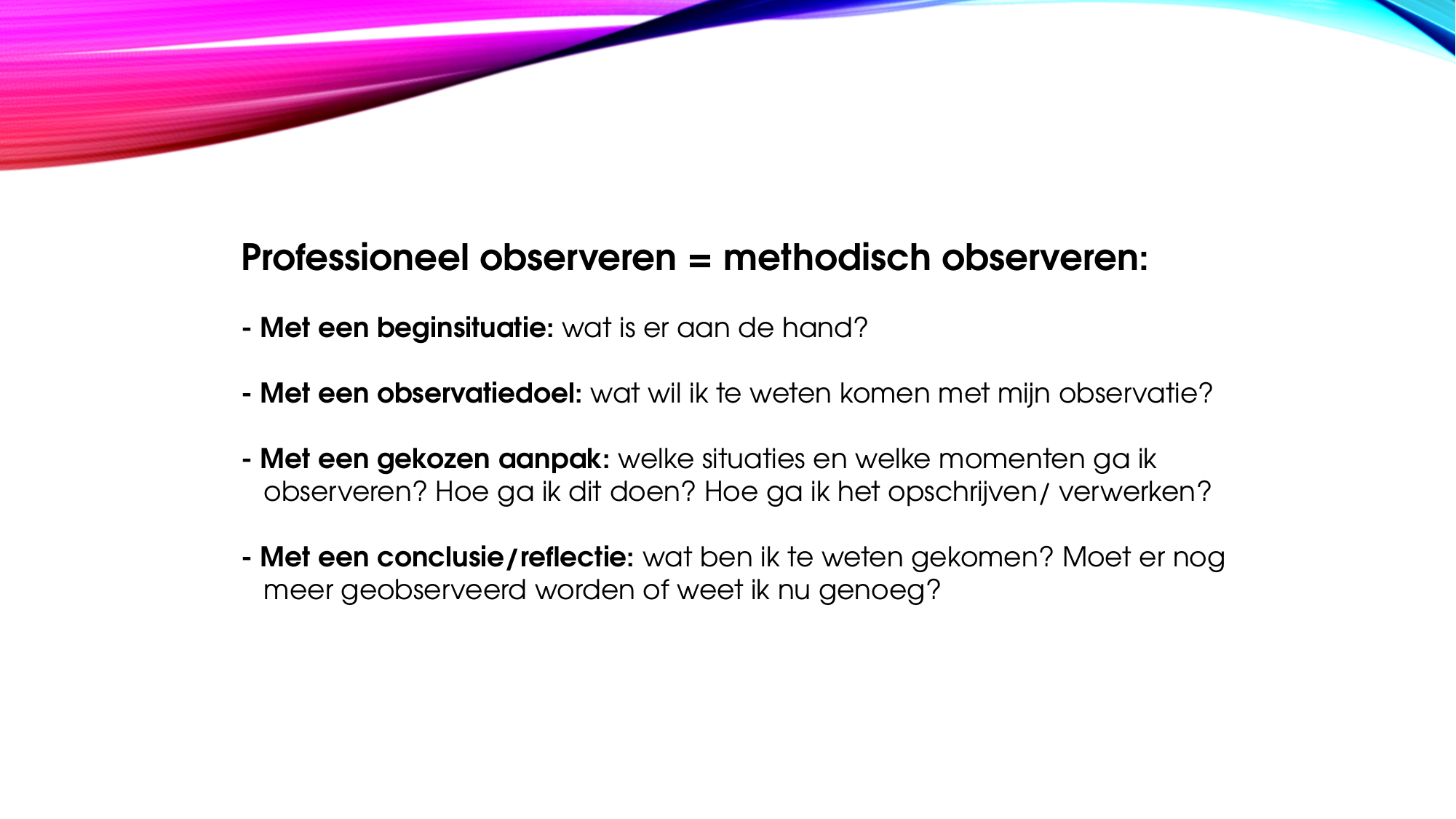

Professioneel observeren = methodisch observeren:
- Met een beginsituatie: wat is er aan de hand?

- Met een observatiedoel: wat wil ik te weten komen met mijn observatie?
- Met een gekozen aanpak: welke situaties en welke momenten ga ik
   observeren? Hoe ga ik dit doen? Hoe ga ik het opschrijven/ verwerken?

- Met een conclusie/reflectie: wat ben ik te weten gekomen? Moet er nog
   meer geobserveerd worden of weet ik nu genoeg?